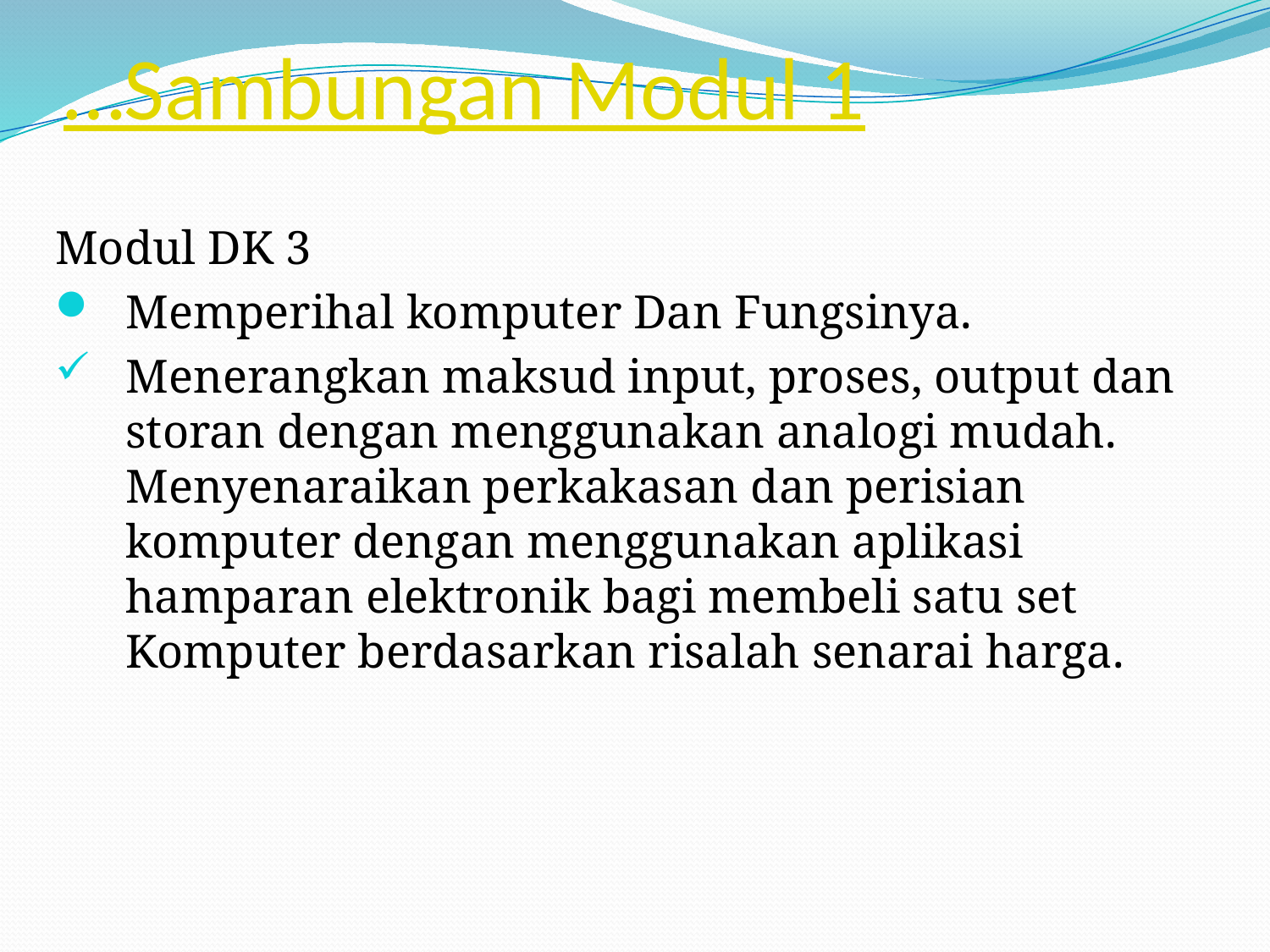

# …Sambungan Modul 1

Modul DK 3
Memperihal komputer Dan Fungsinya.
Menerangkan maksud input, proses, output dan storan dengan menggunakan analogi mudah. Menyenaraikan perkakasan dan perisian komputer dengan menggunakan aplikasi hamparan elektronik bagi membeli satu set Komputer berdasarkan risalah senarai harga.